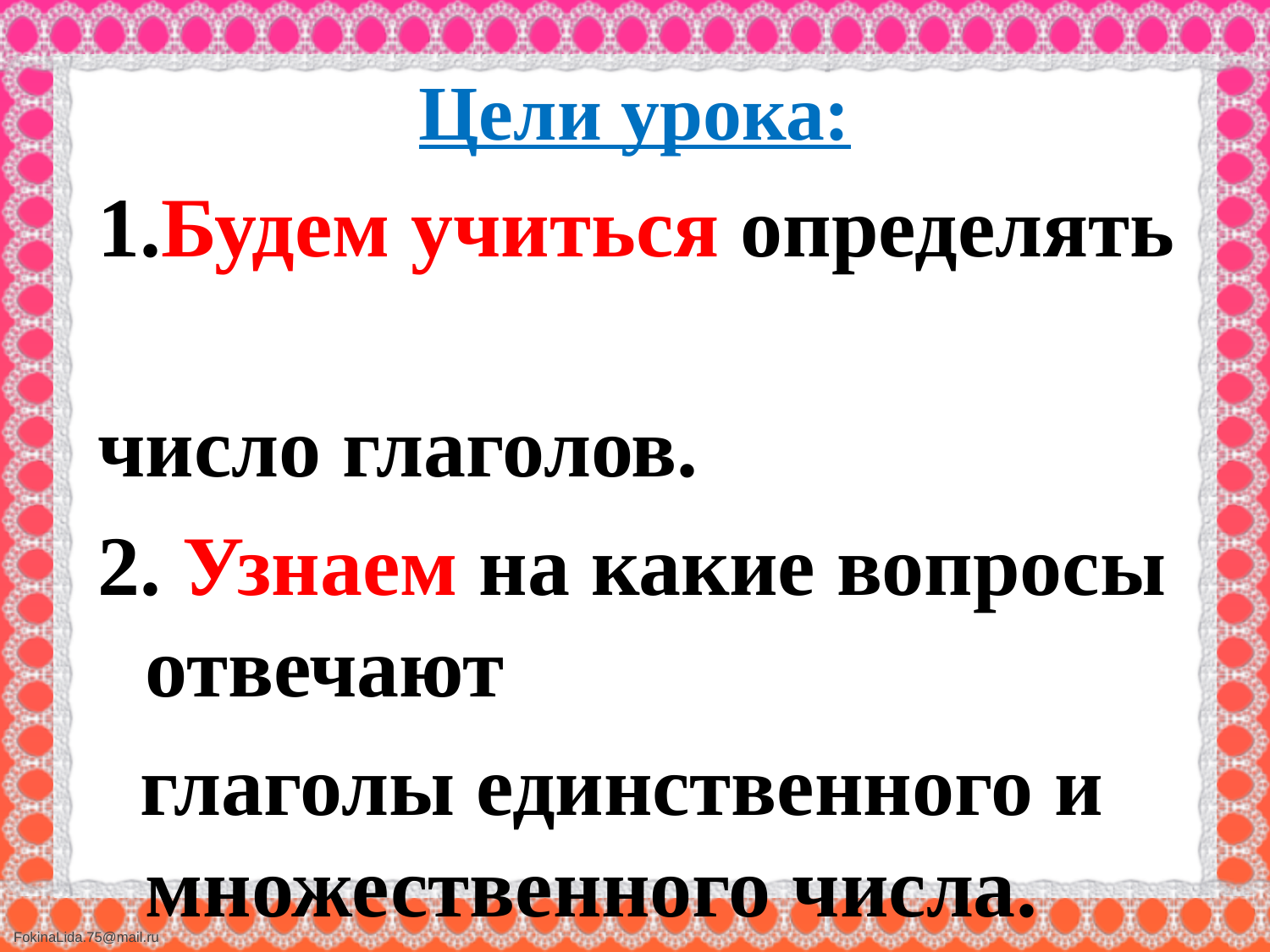

# Цели урока:
1.Будем учиться определять
число глаголов.
2. Узнаем на какие вопросы отвечают
  глаголы единственного и множественного числа.